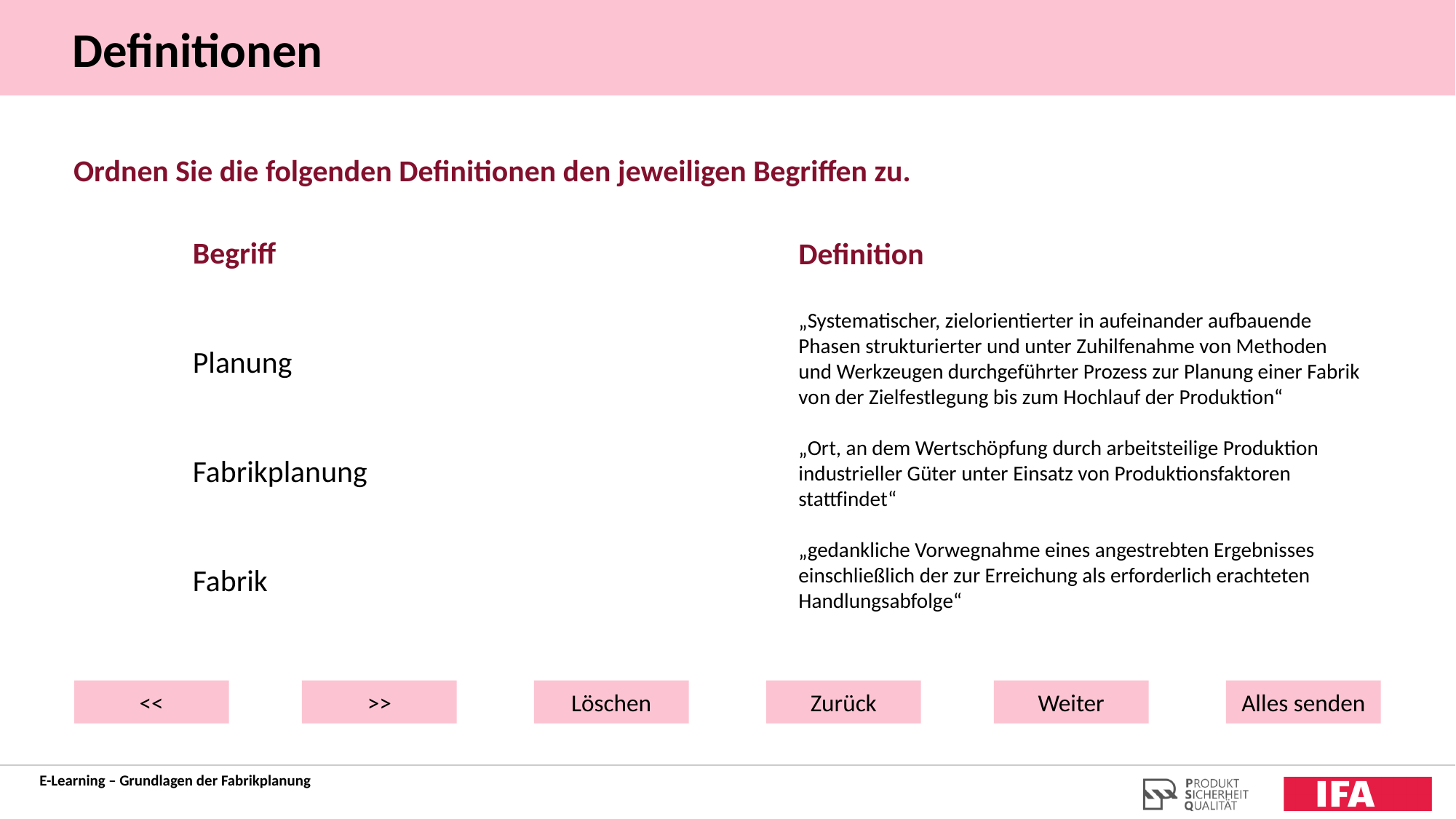

Definitionen
Ordnen Sie die folgenden Definitionen den jeweiligen Begriffen zu.
Begriff

Planung

Fabrikplanung

Fabrik
Definition

„Systematischer, zielorientierter in aufeinander aufbauende Phasen strukturierter und unter Zuhilfenahme von Methoden und Werkzeugen durchgeführter Prozess zur Planung einer Fabrik von der Zielfestlegung bis zum Hochlauf der Produktion“

„Ort, an dem Wertschöpfung durch arbeitsteilige Produktion industrieller Güter unter Einsatz von Produktionsfaktoren stattfindet“

„gedankliche Vorwegnahme eines angestrebten Ergebnisses einschließlich der zur Erreichung als erforderlich erachteten Handlungsabfolge“
<<
>>
Löschen
Zurück
Weiter
Alles senden